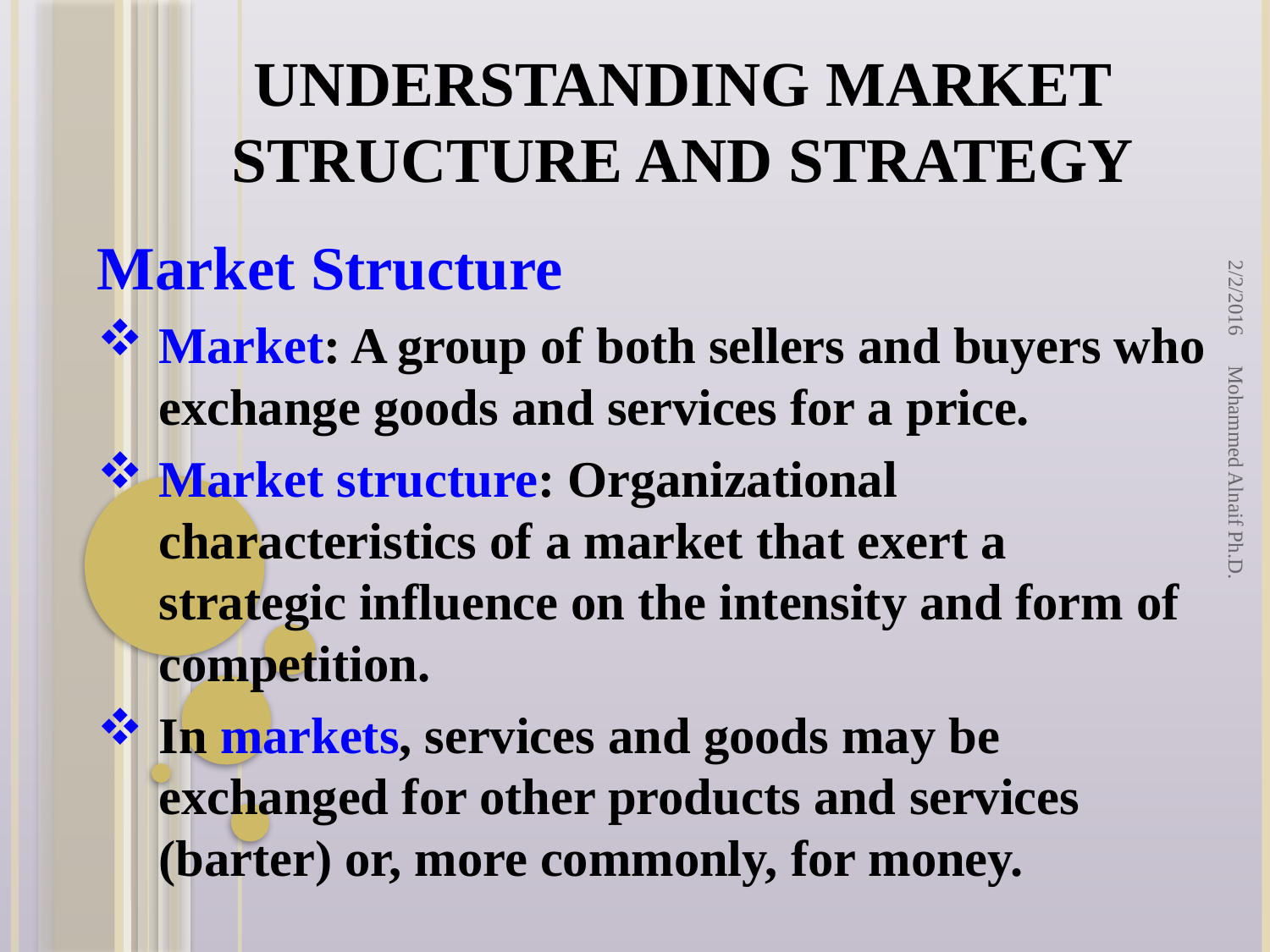

# Understanding Market Structure and Strategy
2/2/2016
Market Structure
Market: A group of both sellers and buyers who exchange goods and services for a price.
Market structure: Organizational characteristics of a market that exert a strategic influence on the intensity and form of competition.
In markets, services and goods may be exchanged for other products and services (barter) or, more commonly, for money.
Mohammed Alnaif Ph.D.